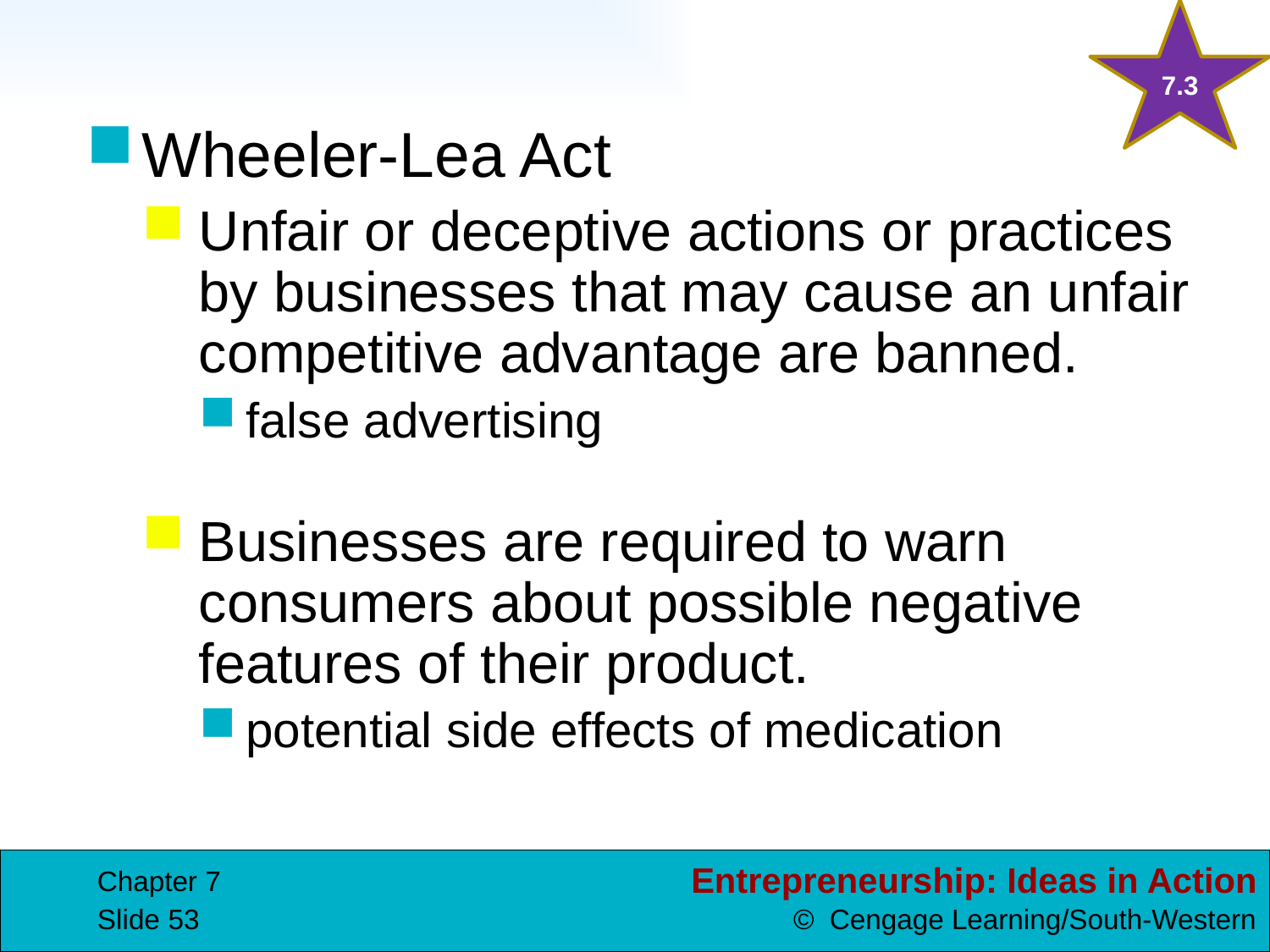

7.3
Wheeler-Lea Act
Unfair or deceptive actions or practices by businesses that may cause an unfair competitive advantage are banned.
false advertising
Businesses are required to warn consumers about possible negative features of their product.
potential side effects of medication

Chapter 7
Slide 53